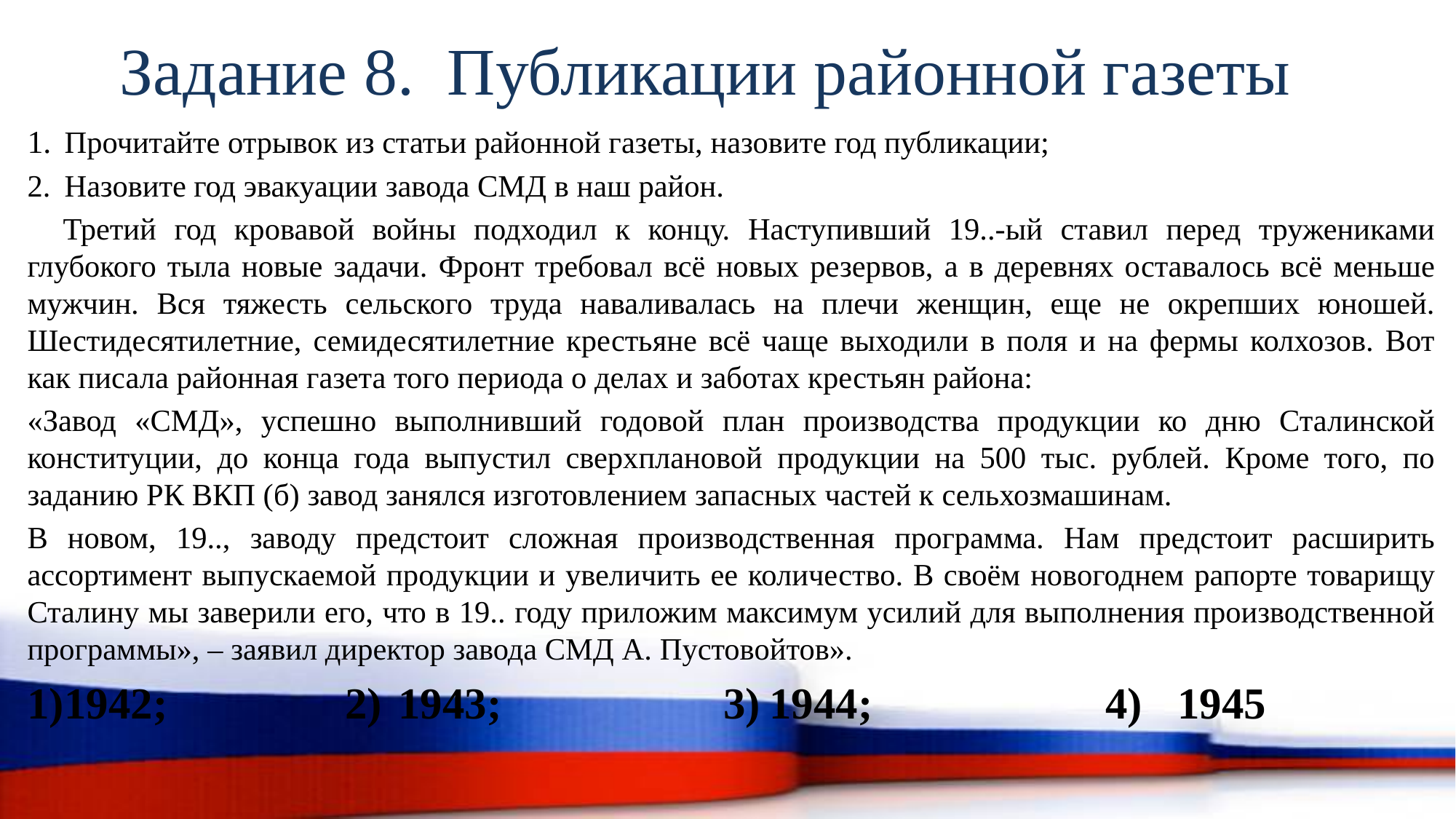

# Задание 8.  Публикации районной газеты
1.	Прочитайте отрывок из статьи районной газеты, назовите год публикации;
2.	Назовите год эвакуации завода СМД в наш район.
  Третий год кровавой войны подходил к концу. Наступивший 19..-ый ставил перед тружениками глубокого тыла новые задачи. Фронт требовал всё новых резервов, а в деревнях оставалось всё меньше мужчин. Вся тяжесть сельского труда наваливалась на плечи женщин, еще не окрепших юношей. Шестидесятилетние, семидесятилетние крестьяне всё чаще выходили в поля и на фермы колхозов. Вот как писала районная газета того периода о делах и заботах крестьян района:
«Завод «СМД», успешно выполнивший годовой план производства продукции ко дню Сталинской конституции, до конца года выпустил сверхплановой продукции на 500 тыс. рублей. Кроме того, по заданию РК ВКП (б) завод занялся изготовлением запасных частей к сельхозмашинам.
В новом, 19.., заводу предстоит сложная производственная программа. Нам предстоит расширить ассортимент выпускаемой продукции и увеличить ее количество. В своём новогоднем рапорте товарищу Сталину мы заверили его, что в 19.. году приложим максимум усилий для выполнения производственной программы», – заявил директор завода СМД А. Пустовойтов».
1)	1942;                2)	1943;                    3)	1944;                     4)	1945